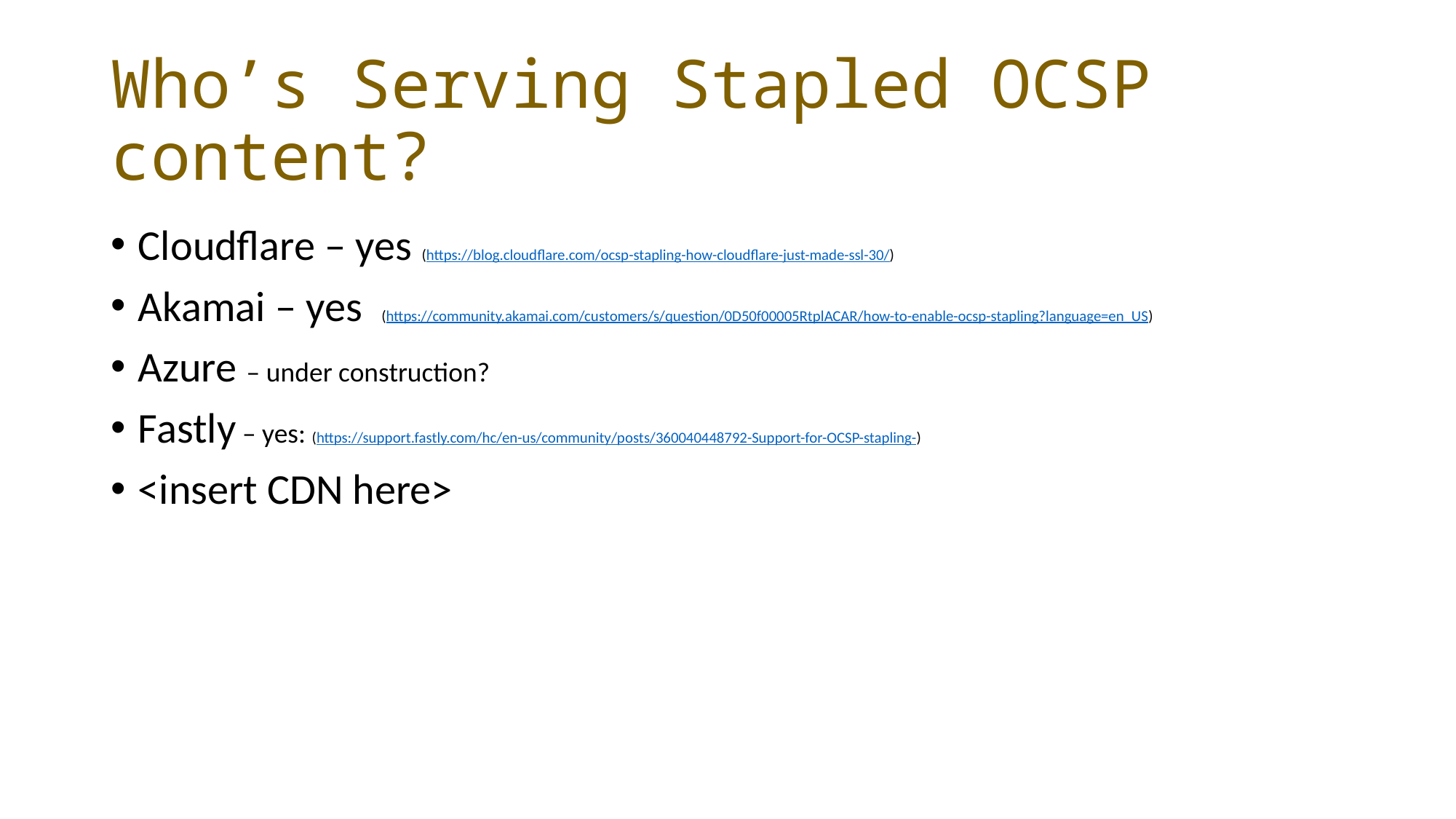

# Who’s Serving Stapled OCSP content?
Cloudflare – yes (https://blog.cloudflare.com/ocsp-stapling-how-cloudflare-just-made-ssl-30/)
Akamai – yes  (https://community.akamai.com/customers/s/question/0D50f00005RtplACAR/how-to-enable-ocsp-stapling?language=en_US)
Azure – under construction?
Fastly – yes: (https://support.fastly.com/hc/en-us/community/posts/360040448792-Support-for-OCSP-stapling-)
<insert CDN here>